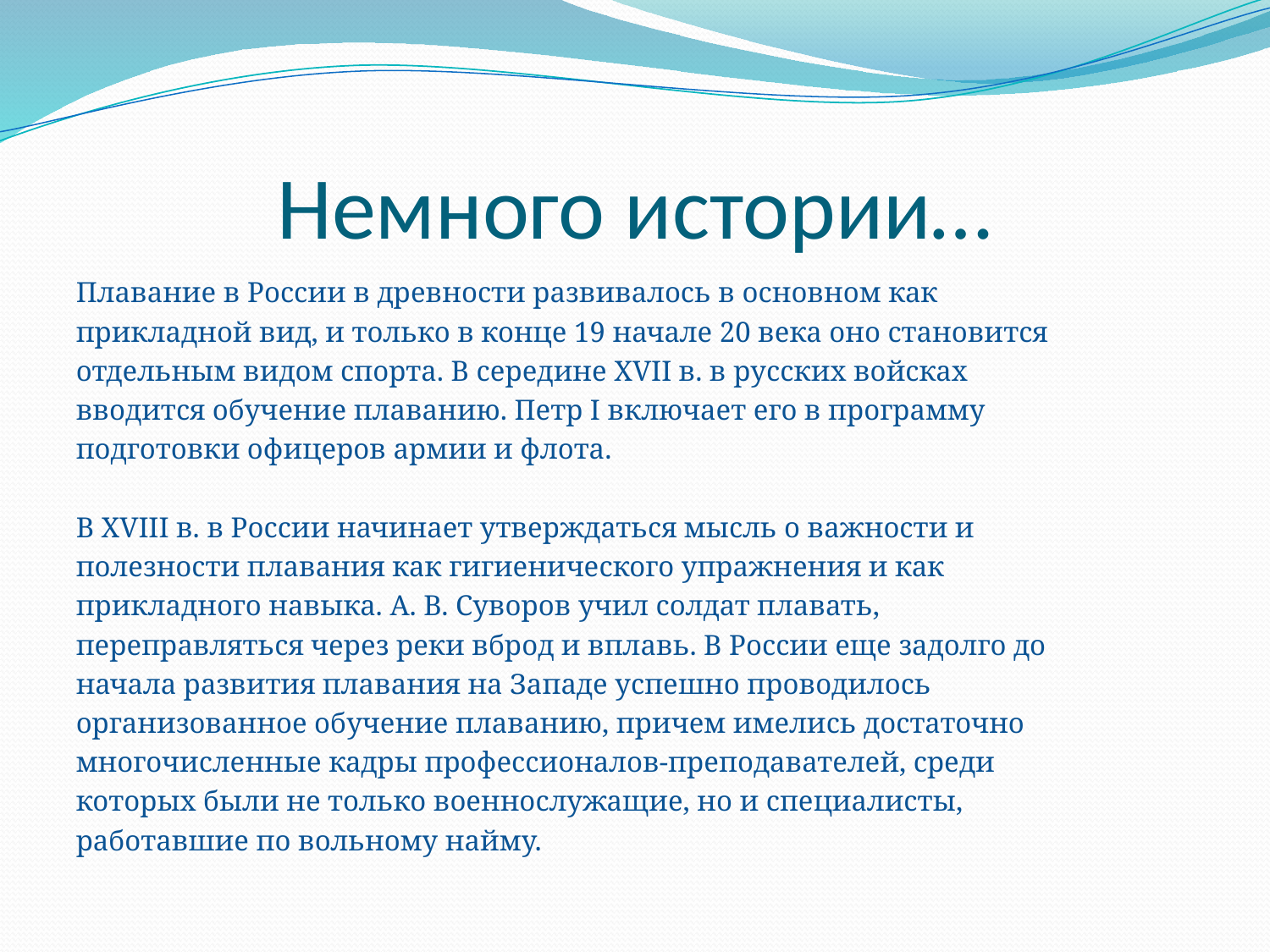

# Немного истории…
Плавание в России в древности развивалось в основном как
прикладной вид, и только в конце 19 начале 20 века оно становится
отдельным видом спорта. В середине XVII в. в русских войсках
вводится обучение плаванию. Петр I включает его в программу
подготовки офицеров армии и флота.

В XVIII в. в России начинает утверждаться мысль о важности и
полезности плавания как гигиенического упражнения и как
прикладного навыка. А. В. Суворов учил солдат плавать,
переправляться через реки вброд и вплавь. В России еще задолго до
начала развития плавания на Западе успешно проводилось
организованное обучение плаванию, причем имелись достаточно
многочисленные кадры профессионалов-преподавателей, среди
которых были не только военнослужащие, но и специалисты,
работавшие по вольному найму.